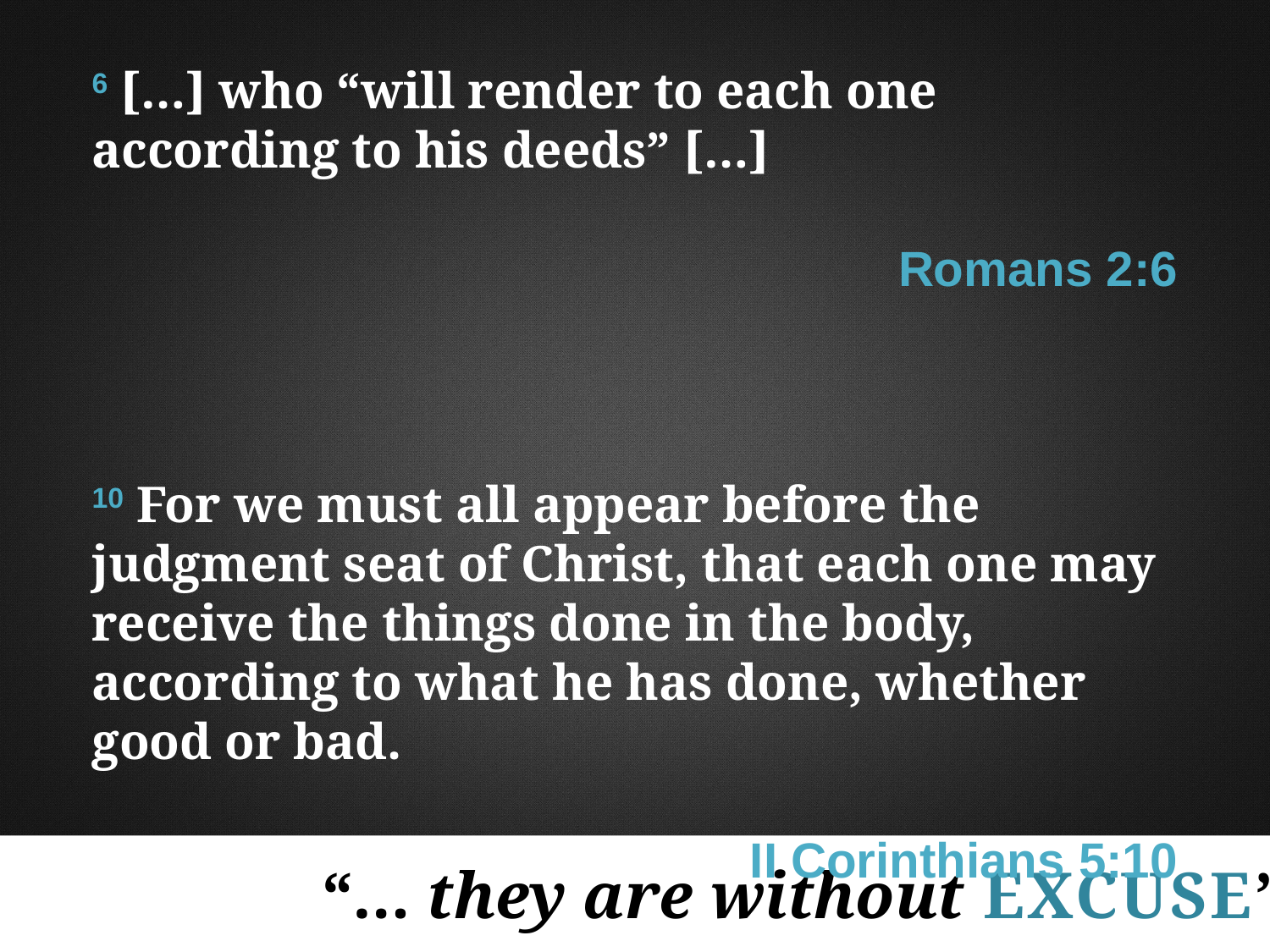

6 […] who “will render to each one according to his deeds” […]

Romans 2:6

10 For we must all appear before the judgment seat of Christ, that each one may receive the things done in the body, according to what he has done, whether good or bad.

II Corinthians 5:10

“… they are without excuse”